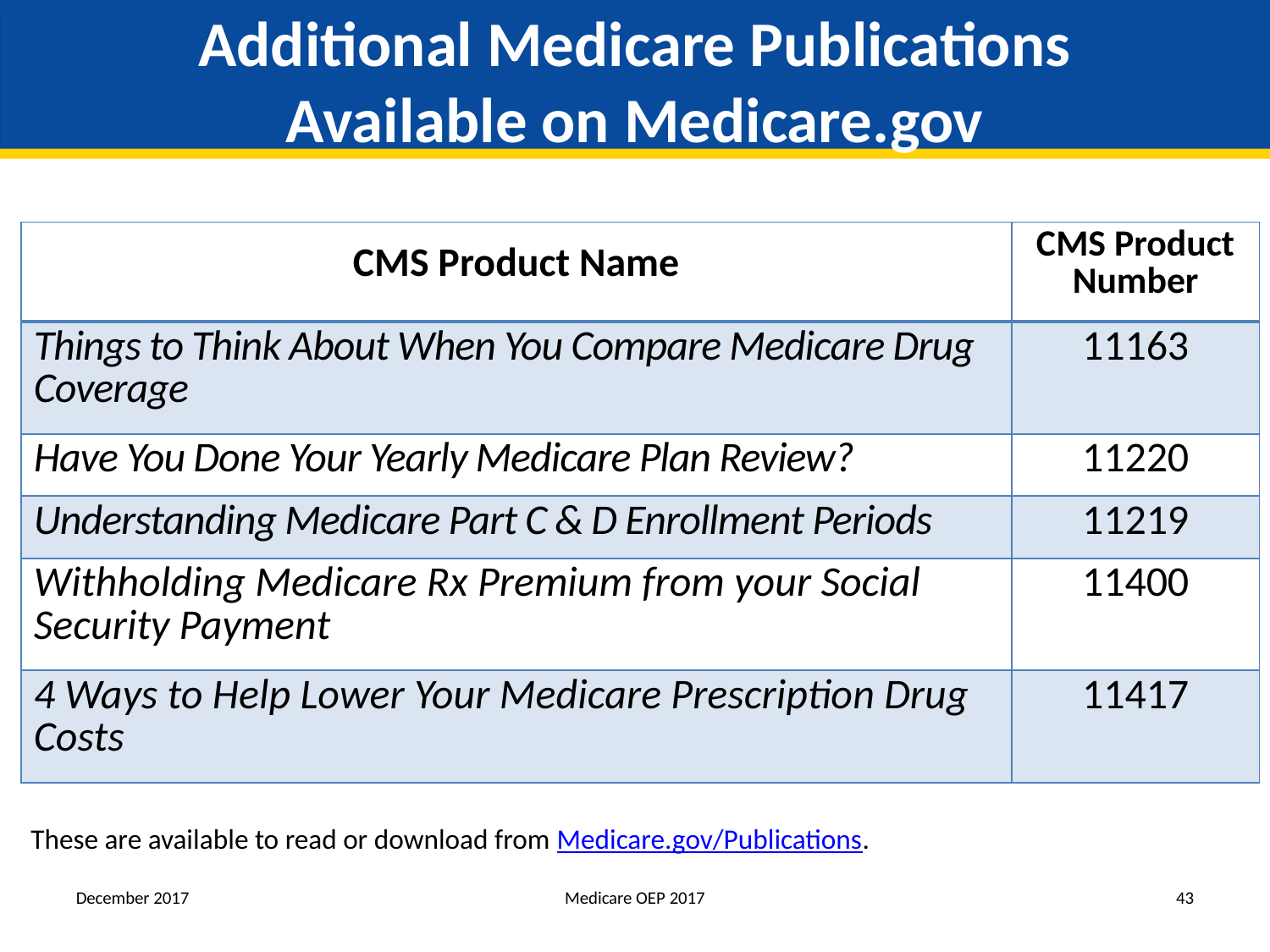

# Additional Medicare Publications Available on Medicare.gov
| CMS Product Name | CMS Product Number |
| --- | --- |
| Things to Think About When You Compare Medicare Drug Coverage | 11163 |
| Have You Done Your Yearly Medicare Plan Review? | 11220 |
| Understanding Medicare Part C & D Enrollment Periods | 11219 |
| Withholding Medicare Rx Premium from your Social Security Payment | 11400 |
| 4 Ways to Help Lower Your Medicare Prescription Drug Costs | 11417 |
These are available to read or download from Medicare.gov/Publications.
December 2017
Medicare OEP 2017
43